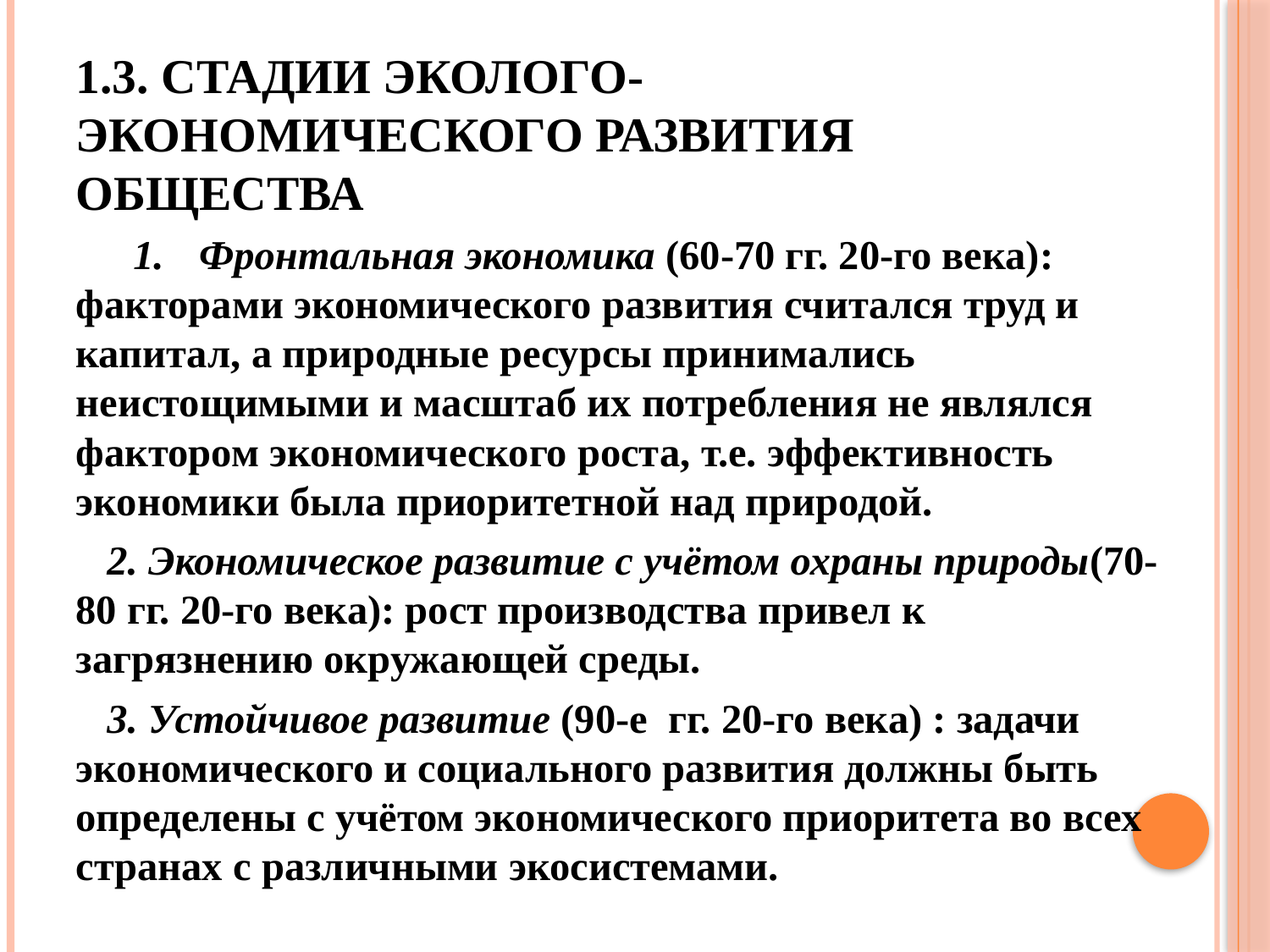

# 1.3. стадии эколого-экономического развития общества
     1. 	Фронтальная экономика (60-70 гг. 20-го века): факторами экономического развития считался труд и капитал, а природные ресурсы принимались неистощимыми и масштаб их потребления не являлся фактором экономического роста, т.е. эффективность экономики была приоритетной над природой.
   2. Экономическое развитие с учётом охраны природы(70-80 гг. 20-го века): рост производства привел к загрязнению окружающей среды.
   3. Устойчивое развитие (90-е  гг. 20-го века) : задачи экономического и социального развития должны быть определены с учётом экономического приоритета во всех странах с различными экосистемами.